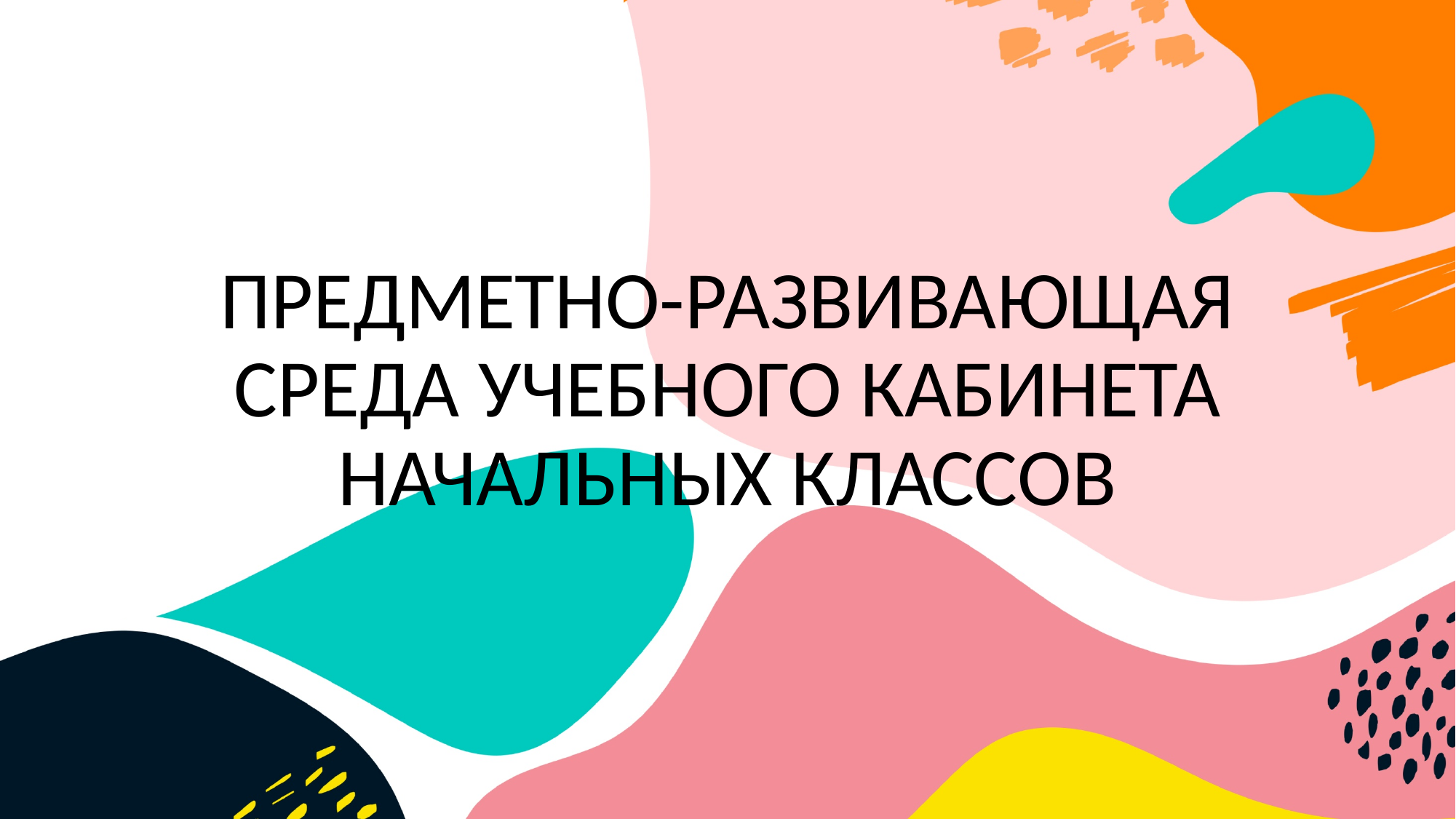

# ПРЕДМЕТНО-РАЗВИВАЮЩАЯ СРЕДА УЧЕБНОГО КАБИНЕТА НАЧАЛЬНЫХ КЛАССОВ